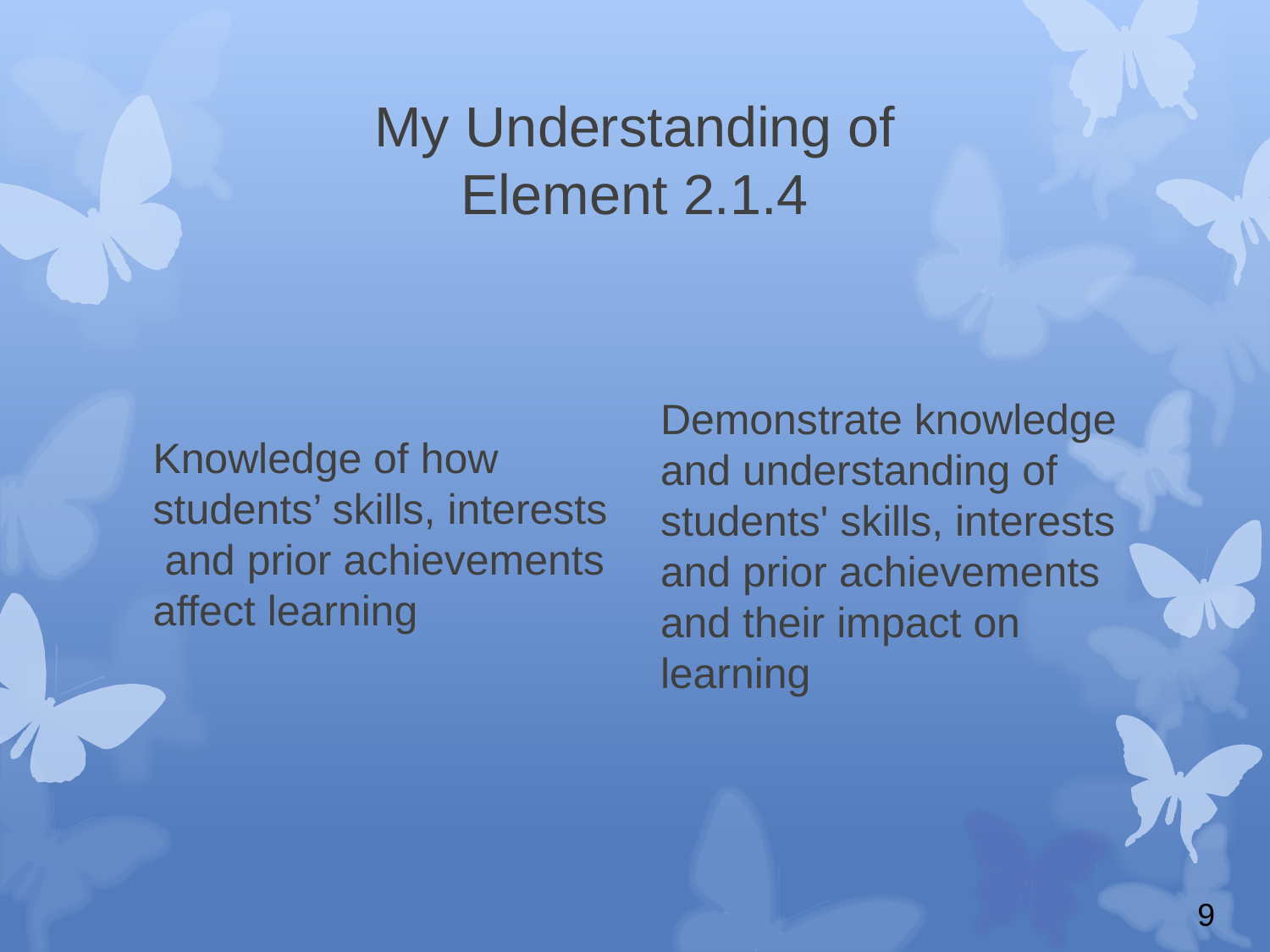

# My Understanding of Element 2.1.4
Knowledge of how students’ skills, interests  and prior achievements affect learning
Demonstrate knowledge and understanding of students' skills, interests and prior achievements and their impact on learning

9